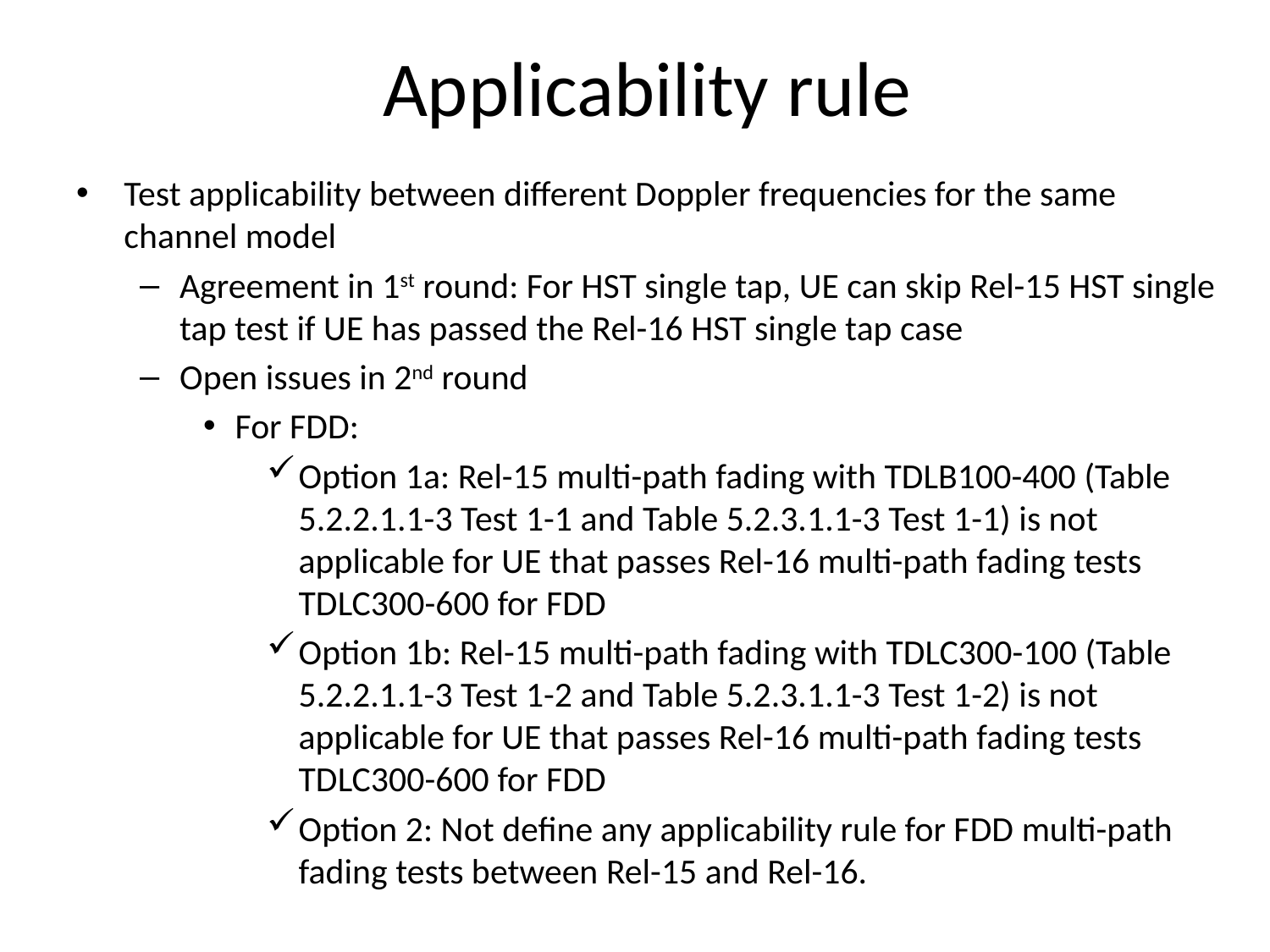

# Applicability rule
Test applicability between different Doppler frequencies for the same channel model
Agreement in 1st round: For HST single tap, UE can skip Rel-15 HST single tap test if UE has passed the Rel-16 HST single tap case
Open issues in 2nd round
For FDD:
Option 1a: Rel-15 multi-path fading with TDLB100-400 (Table 5.2.2.1.1-3 Test 1-1 and Table 5.2.3.1.1-3 Test 1-1) is not applicable for UE that passes Rel-16 multi-path fading tests TDLC300-600 for FDD
Option 1b: Rel-15 multi-path fading with TDLC300-100 (Table 5.2.2.1.1-3 Test 1-2 and Table 5.2.3.1.1-3 Test 1-2) is not applicable for UE that passes Rel-16 multi-path fading tests TDLC300-600 for FDD
Option 2: Not define any applicability rule for FDD multi-path fading tests between Rel-15 and Rel-16.